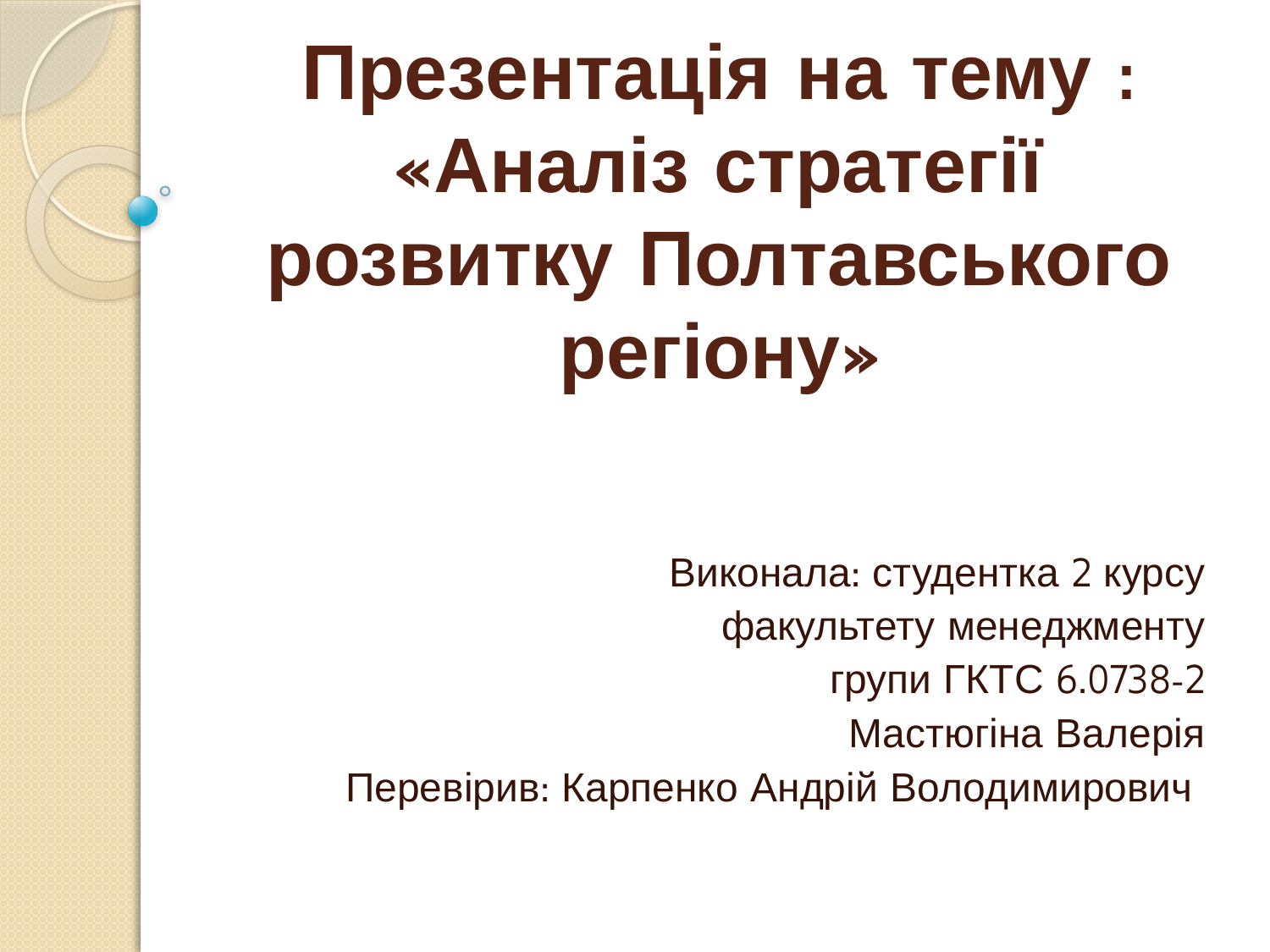

# Презентація на тему : «Аналіз стратегії розвитку Полтавського регіону»
Виконала: студентка 2 курсу
факультету менеджменту
групи ГКТС 6.0738-2
Мастюгіна Валерія
Перевірив: Карпенко Андрій Володимирович